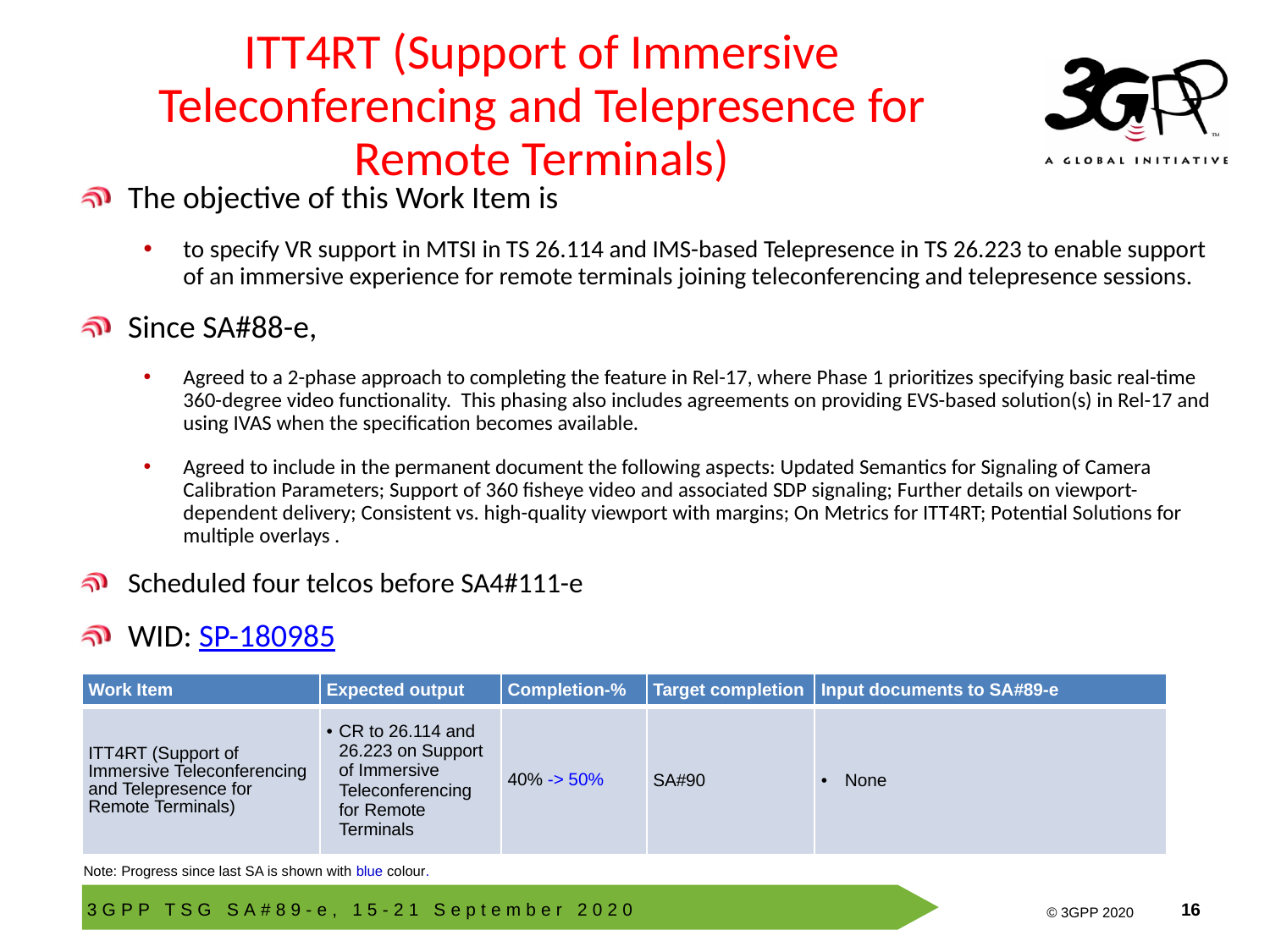

# ITT4RT (Support of Immersive Teleconferencing and Telepresence for Remote Terminals)
The objective of this Work Item is
to specify VR support in MTSI in TS 26.114 and IMS-based Telepresence in TS 26.223 to enable support of an immersive experience for remote terminals joining teleconferencing and telepresence sessions.
Since SA#88-e,
Agreed to a 2-phase approach to completing the feature in Rel-17, where Phase 1 prioritizes specifying basic real-time 360-degree video functionality.  This phasing also includes agreements on providing EVS-based solution(s) in Rel-17 and using IVAS when the specification becomes available.
Agreed to include in the permanent document the following aspects: Updated Semantics for Signaling of Camera Calibration Parameters; Support of 360 fisheye video and associated SDP signaling; Further details on viewport-dependent delivery; Consistent vs. high-quality viewport with margins; On Metrics for ITT4RT; Potential Solutions for multiple overlays .
Scheduled four telcos before SA4#111-e
WID: SP-180985
| Work Item | Expected output | Completion-% | Target completion | Input documents to SA#89-e |
| --- | --- | --- | --- | --- |
| ITT4RT (Support of Immersive Teleconferencing and Telepresence for Remote Terminals) | CR to 26.114 and 26.223 on Support of Immersive Teleconferencing for Remote Terminals | 40% -> 50% | SA#90 | None |
Note: Progress since last SA is shown with blue colour.